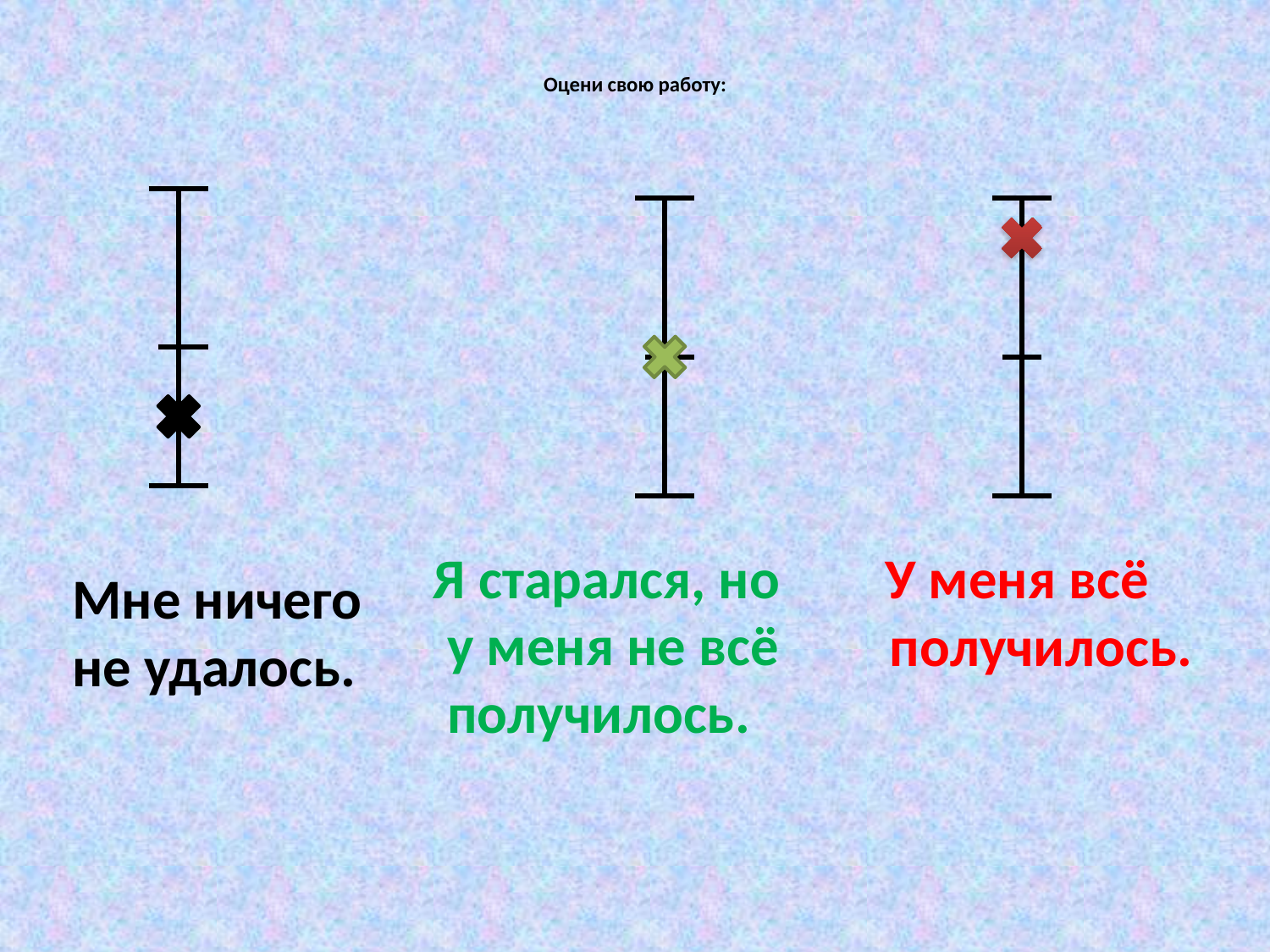

# Оцени свою работу:

Мне ничего не удалось.
   Я старался, но у меня не всё получилось.
У меня всё получилось.